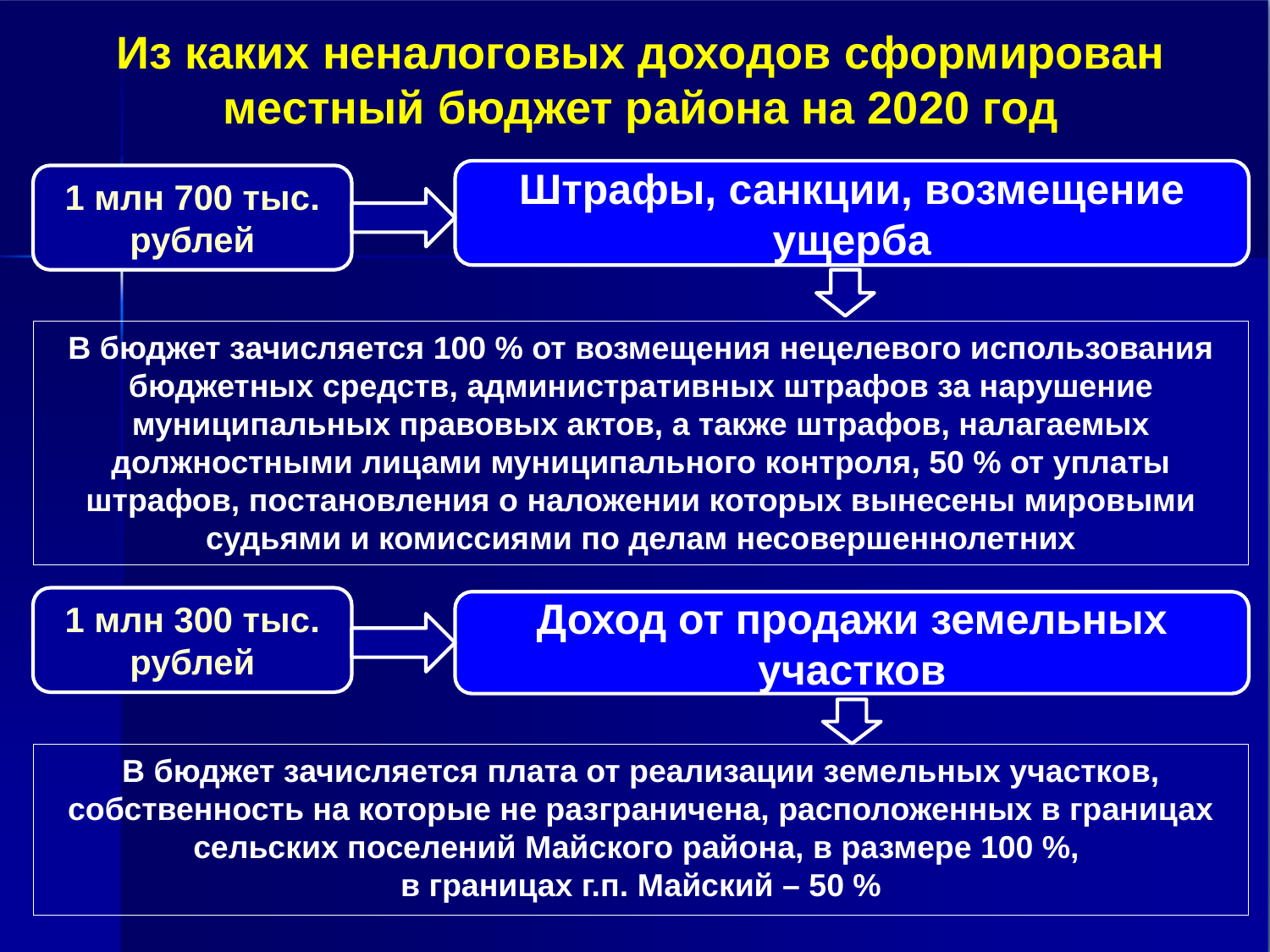

Из каких неналоговых доходов сформирован местный бюджет района на 2020 год
Штрафы, санкции, возмещение ущерба

1 млн 700 тыс. рублей

1 млн 300 тыс. рублей

Доход от продажи земельных участков

В бюджет зачисляется 100 % от возмещения нецелевого использования бюджетных средств, административных штрафов за нарушение муниципальных правовых актов, а также штрафов, налагаемых должностными лицами муниципального контроля, 50 % от уплаты штрафов, постановления о наложении которых вынесены мировыми судьями и комиссиями по делам несовершеннолетних
В бюджет зачисляется плата от реализации земельных участков, собственность на которые не разграничена, расположенных в границах сельских поселений Майского района, в размере 100 %,
в границах г.п. Майский – 50 %